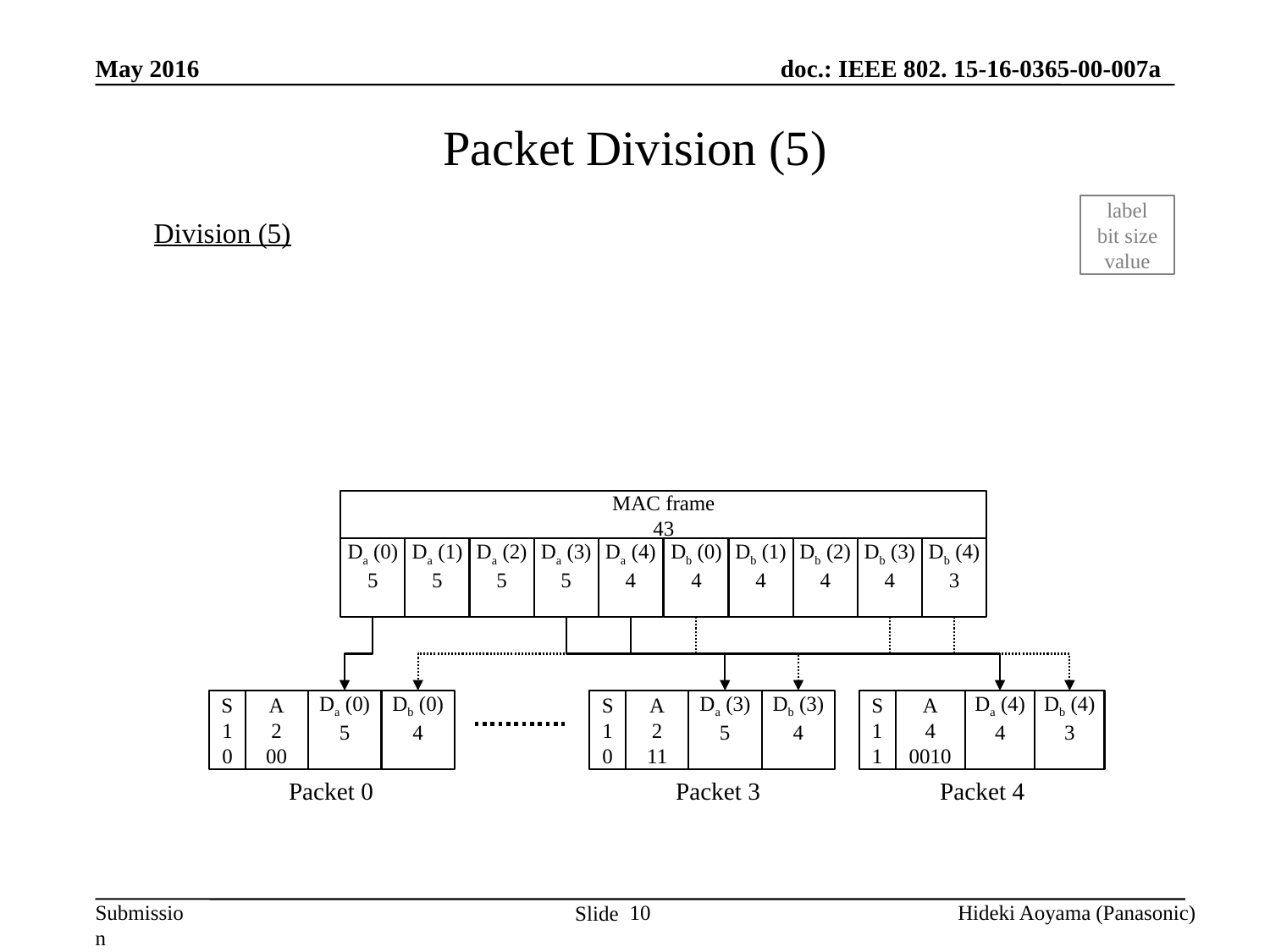

May 2016
# Packet Division (5)
label
bit size
value
Division (5)
MAC frame
43
Da (1)
5

Da (2)
5

Da (3)
5

Da (4)
4

Da (0)
5

Db (1)
4

Db (2)
4

Db (3)
4

Db (4)
3

Db (0)
4

S
1
0
A
2
00
Da (0)
5

Db (0)
4

S
1
0
A
2
11
Da (3)
5

Db (3)
4

S
1
1
A
4
0010
Da (4)
4

Db (4)
3

Packet 0
Packet 3
Packet 4
10
Hideki Aoyama (Panasonic)